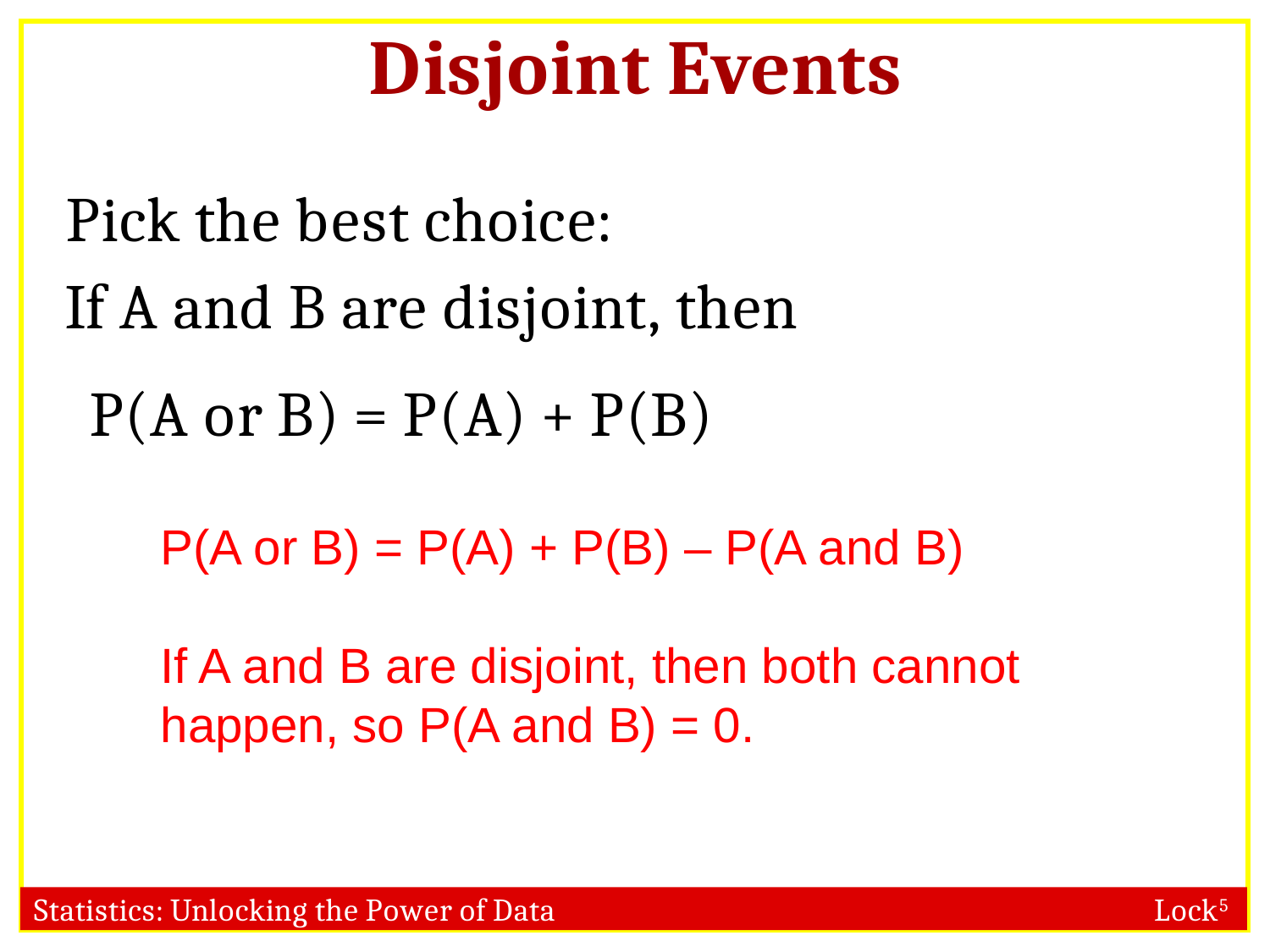

Disjoint Events
Pick the best choice:
If A and B are disjoint, then
P(A or B) = P(A) + P(B)
P(A or B) = P(A) + P(B) – P(A and B)

If A and B are disjoint, then both cannot happen, so P(A and B) = 0.